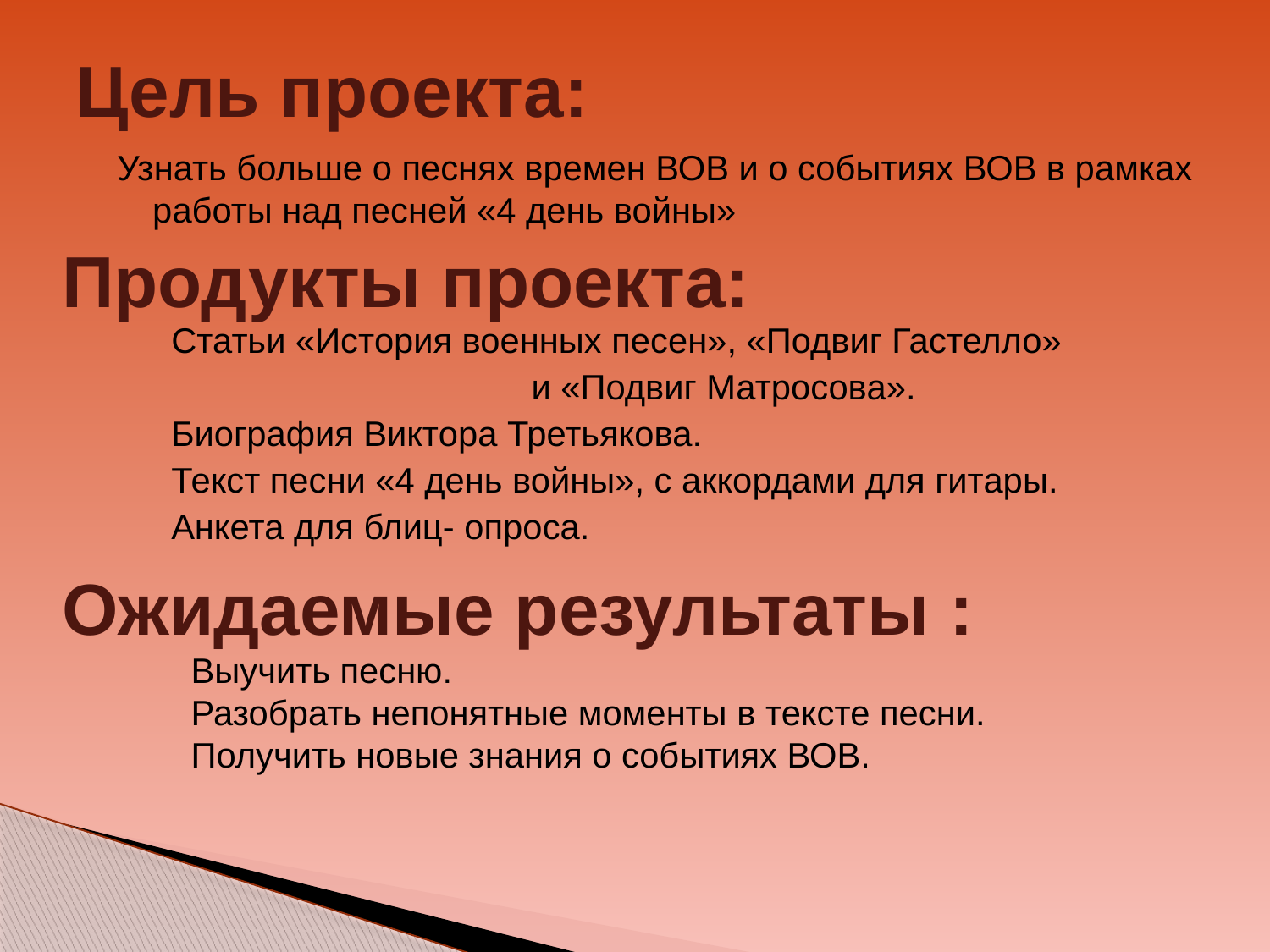

# Цель проекта:
Узнать больше о песнях времен ВОВ и о событиях ВОВ в рамках работы над песней «4 день войны»

Продукты проекта:
Статьи «История военных песен», «Подвиг Гастелло»
                                     и «Подвиг Матросова».
Биография Виктора Третьякова.
Текст песни «4 день войны», с аккордами для гитары.
Анкета для блиц- опроса.

Ожидаемые результаты :
Выучить песню.
Разобрать непонятные моменты в тексте песни.
Получить новые знания о событиях ВОВ.